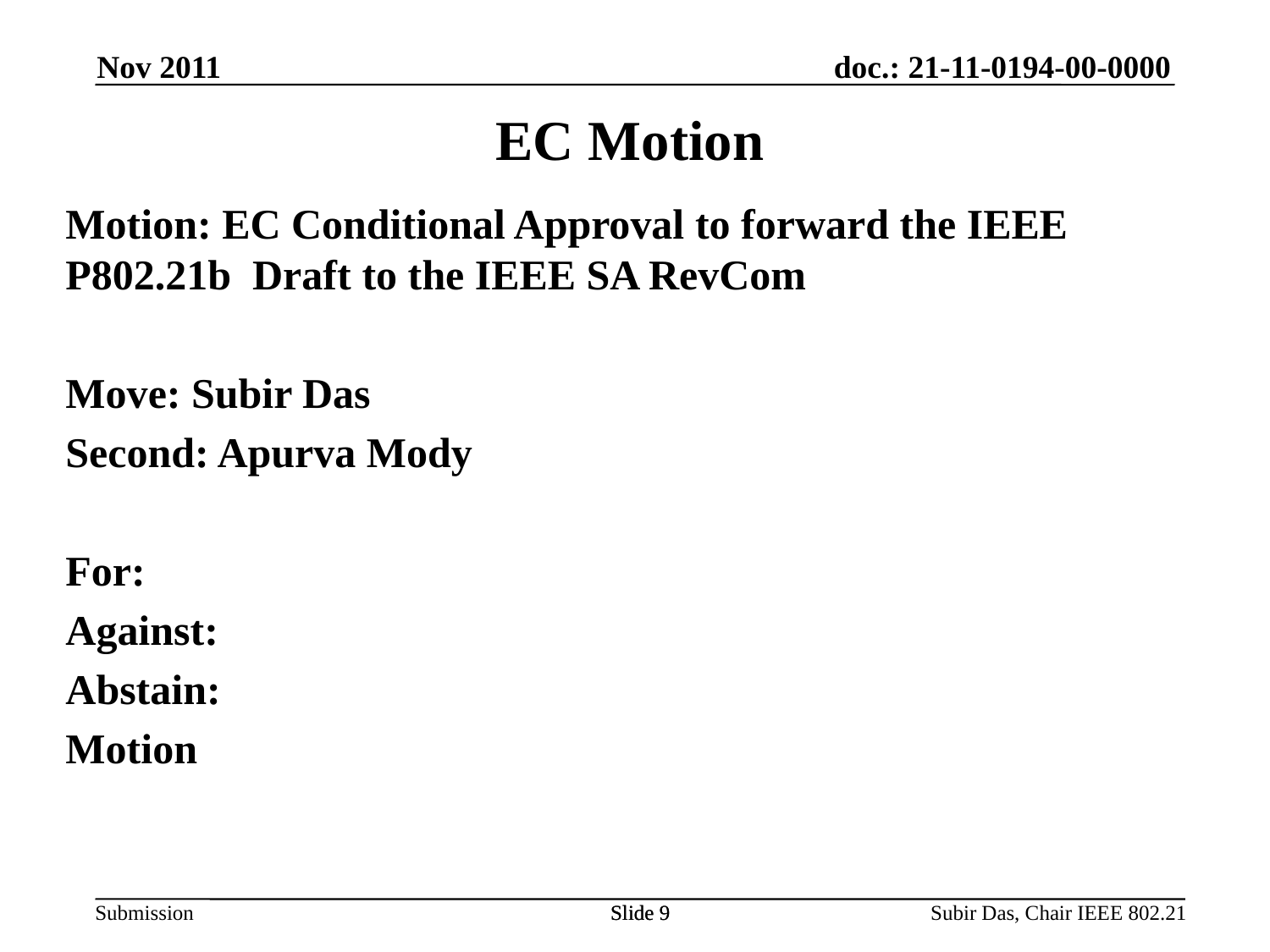

Nov 2011
# EC Motion
Motion: EC Conditional Approval to forward the IEEE P802.21b  Draft to the IEEE SA RevCom

Move: Subir Das
Second: Apurva Mody

For:
Against:
Abstain:
Motion
Slide 9
Slide 9
Subir Das, Chair IEEE 802.21